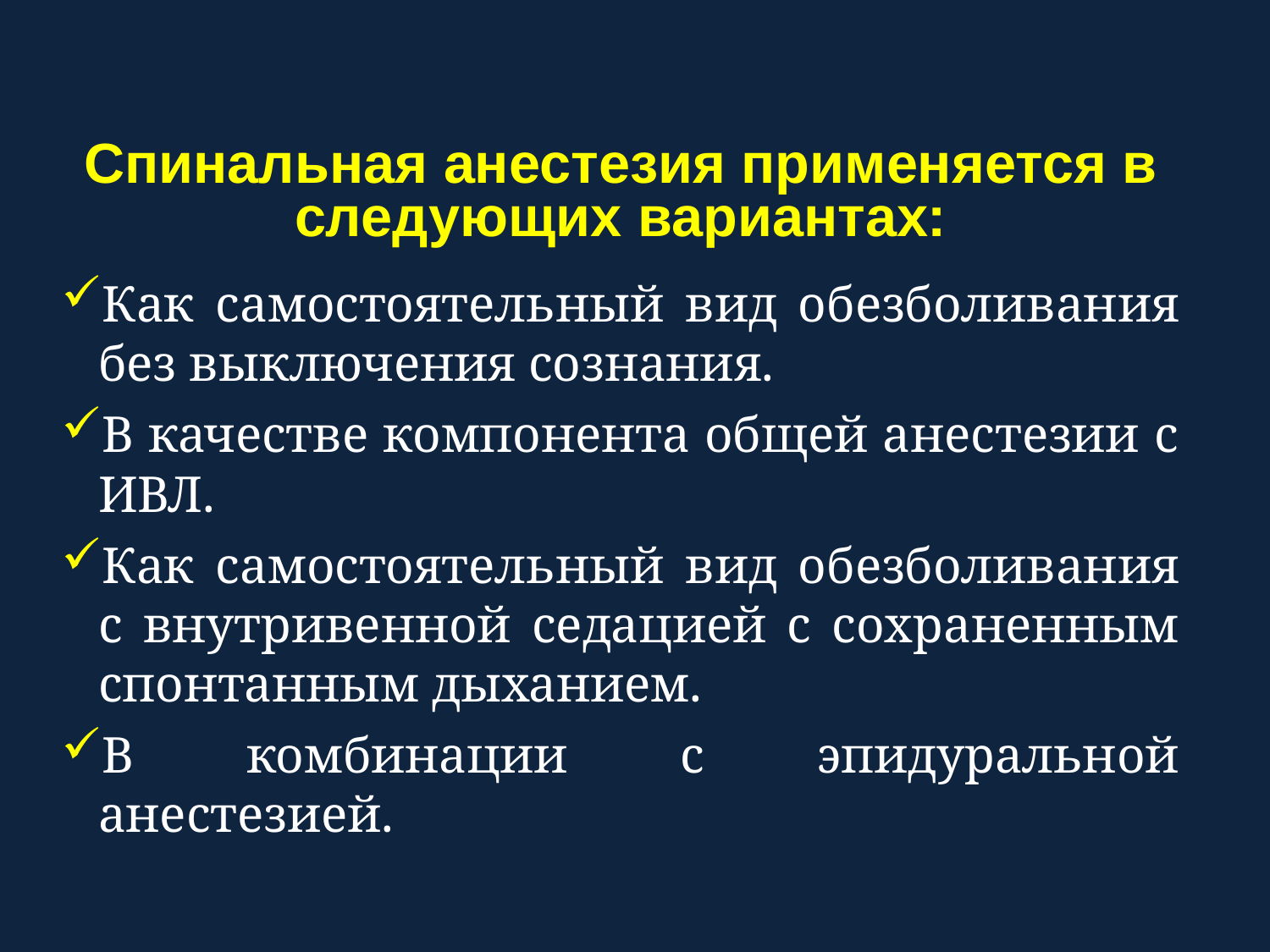

Спинальная анестезия применяется в следующих вариантах:
Как самостоятельный вид обезболивания без выключения сознания.
В качестве компонента общей анестезии с ИВЛ.
Как самостоятельный вид обезболивания с внутривенной седацией с сохраненным спонтанным дыханием.
В комбинации с эпидуральной анестезией.